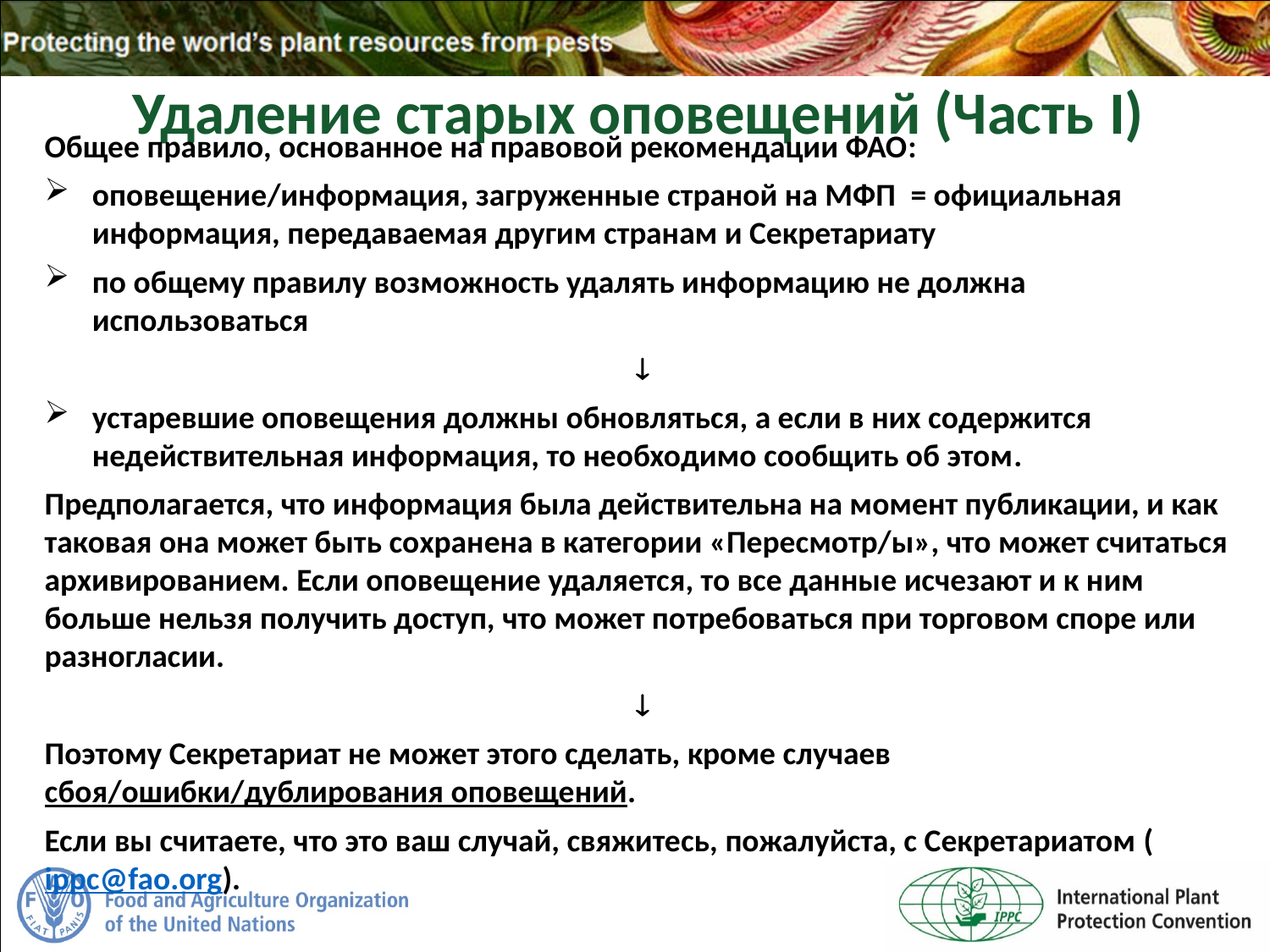

Удаление старых оповещений (Часть I)
Общее правило, основанное на правовой рекомендации ФАО:
оповещение/информация, загруженные страной на МФП  = официальная информация, передаваемая другим странам и Секретариату
по общему правилу возможность удалять информацию не должна использоваться
↓
устаревшие оповещения должны обновляться, а если в них содержится недействительная информация, то необходимо сообщить об этом.
Предполагается, что информация была действительна на момент публикации, и как таковая она может быть сохранена в категории «Пересмотр/ы», что может считаться архивированием. Если оповещение удаляется, то все данные исчезают и к ним больше нельзя получить доступ, что может потребоваться при торговом споре или разногласии.
↓
Поэтому Секретариат не может этого сделать, кроме случаев сбоя/ошибки/дублирования оповещений.
Если вы считаете, что это ваш случай, свяжитесь, пожалуйста, с Секретариатом (ippc@fao.org).